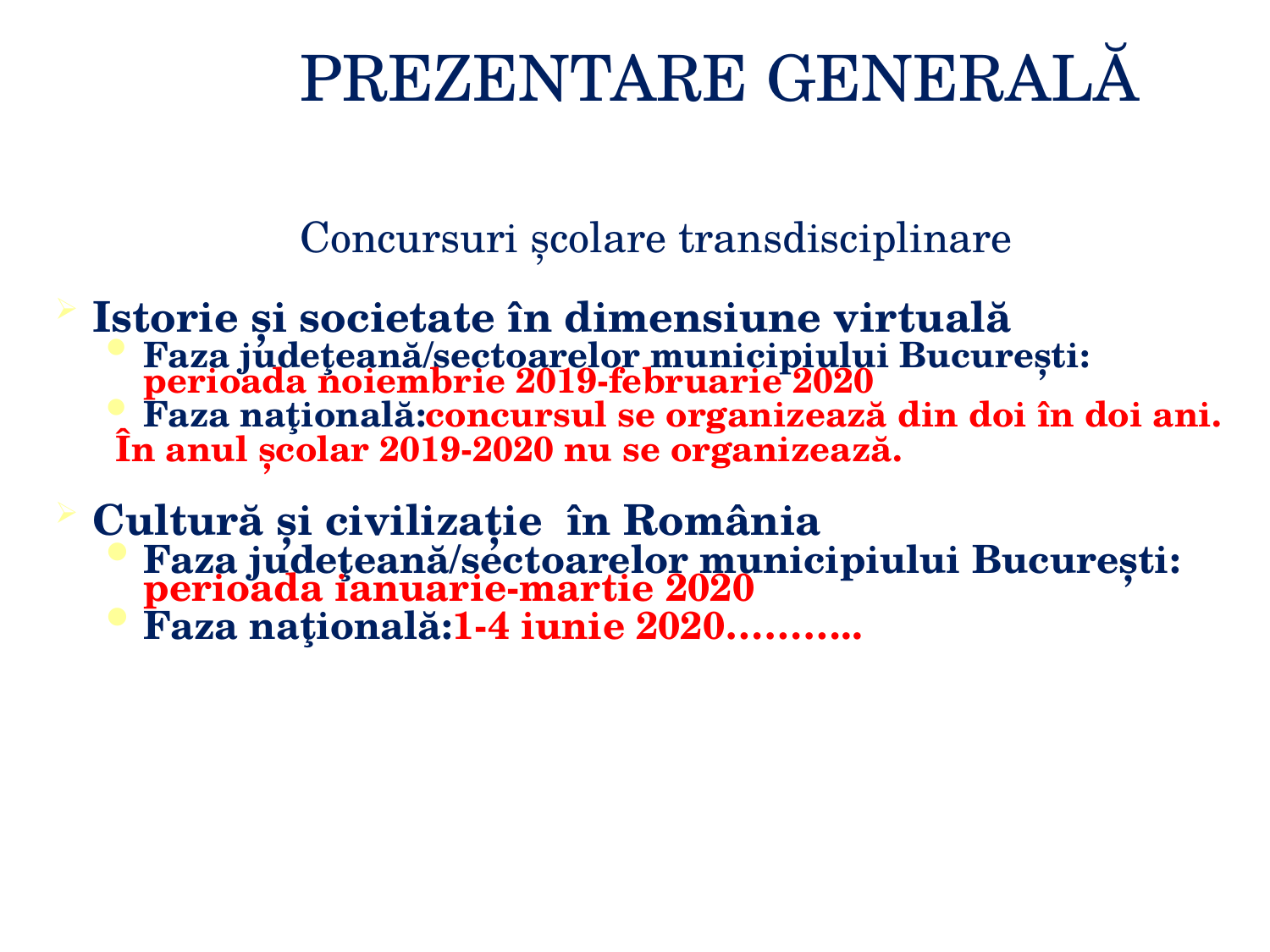

PREZENTARE GENERALĂ
Concursuri şcolare transdisciplinare

Istorie şi societate în dimensiune virtuală
Faza judeţeană/sectoarelor municipiului Bucureşti: perioada noiembrie 2019-februarie 2020
Faza naţională:concursul se organizează din doi în doi ani.
 În anul școlar 2019-2020 nu se organizează.

Cultură şi civilizaţie  în România
Faza judeţeană/sectoarelor municipiului Bucureşti:  perioada ianuarie-martie 2020
Faza naţională:1-4 iunie 2020………..

3